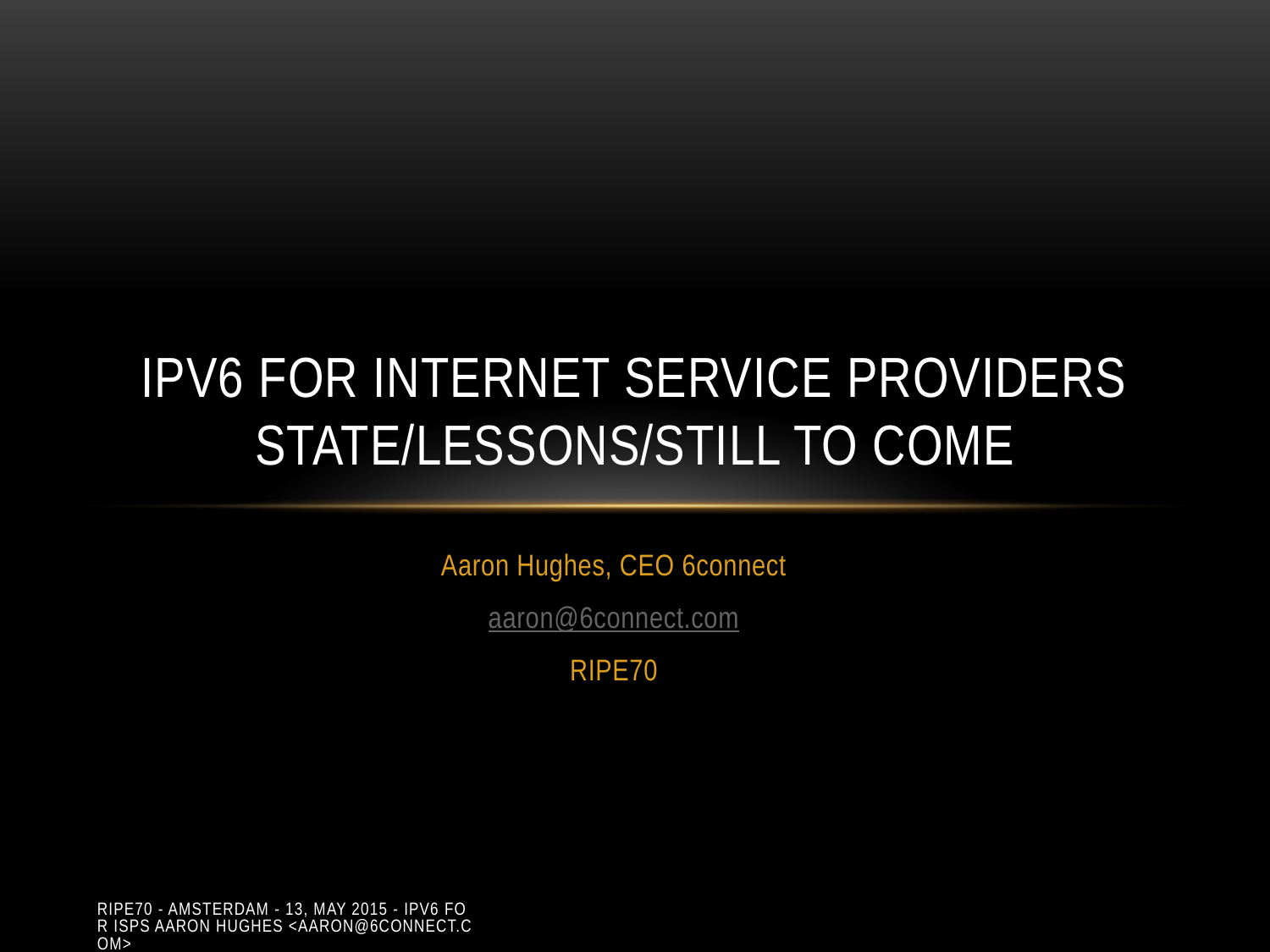

# IPv6 for Internet service providers state/lessons/still to come
Aaron Hughes, CEO 6connect
aaron@6connect.com
RIPE70
RIPE70 - Amsterdam - 13, May 2015 - IPv6 for ISPs Aaron Hughes <aaron@6connect.com>